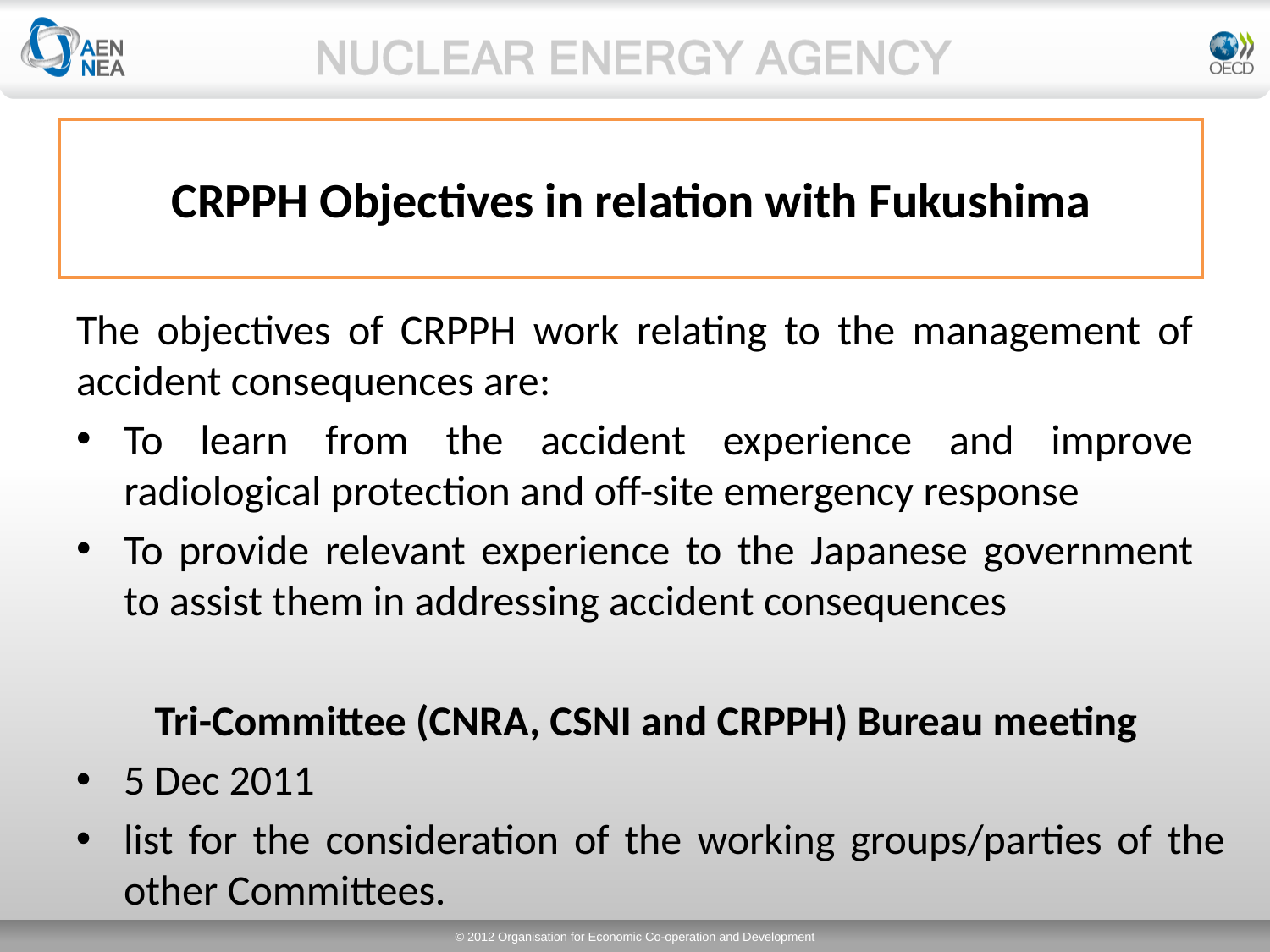

# CRPPH Objectives in relation with Fukushima
The objectives of CRPPH work relating to the management of accident consequences are:
To learn from the accident experience and improve radiological protection and off-site emergency response
To provide relevant experience to the Japanese government to assist them in addressing accident consequences
Tri-Committee (CNRA, CSNI and CRPPH) Bureau meeting
5 Dec 2011
list for the consideration of the working groups/parties of the other Committees.